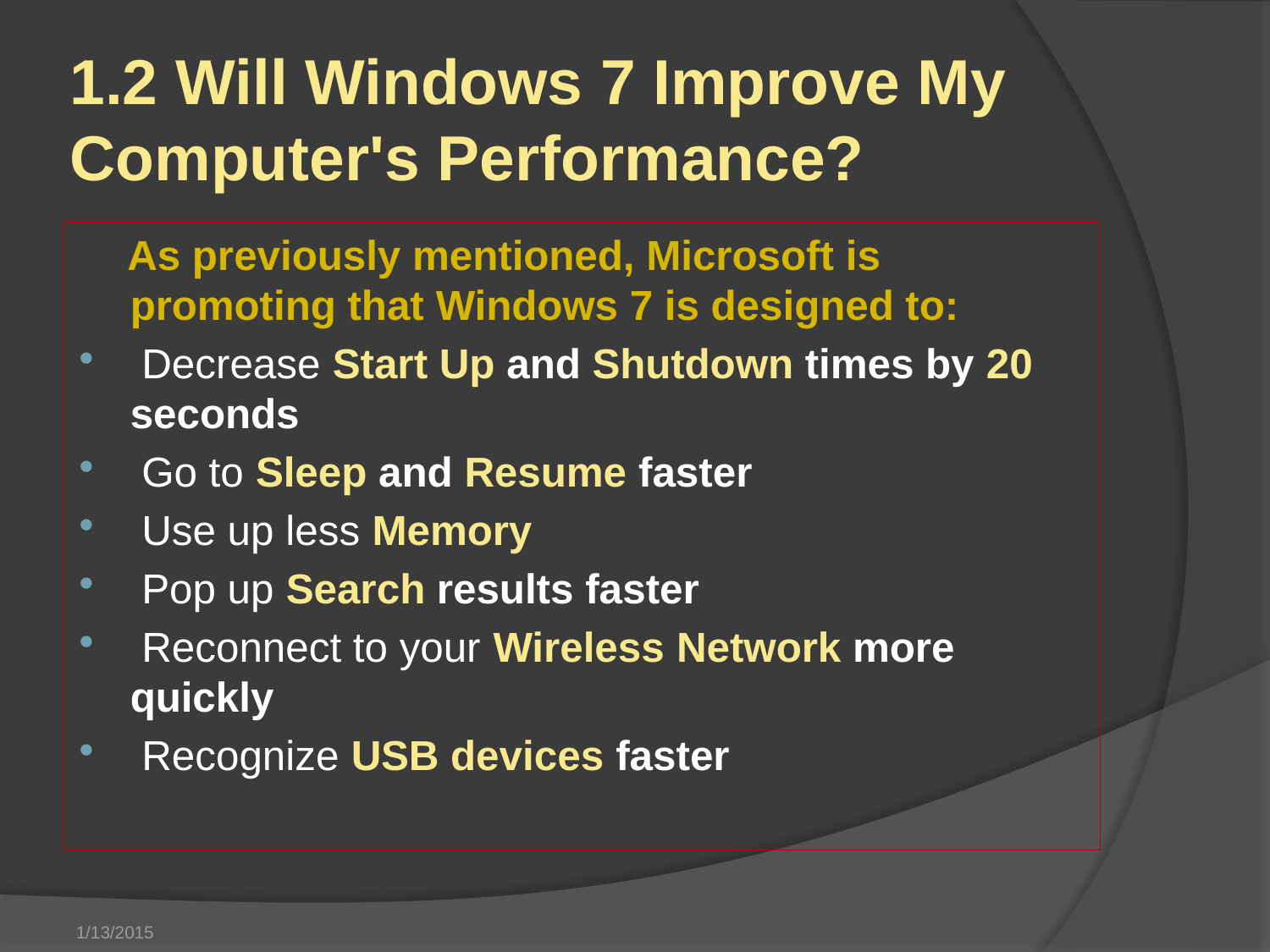

# 1.2 Will Windows 7 Improve My Computer's Performance?
    As previously mentioned, Microsoft is promoting that Windows 7 is designed to:
 Decrease Start Up and Shutdown times by 20 seconds
 Go to Sleep and Resume faster
 Use up less Memory
 Pop up Search results faster
 Reconnect to your Wireless Network more quickly
 Recognize USB devices faster

1/13/2015